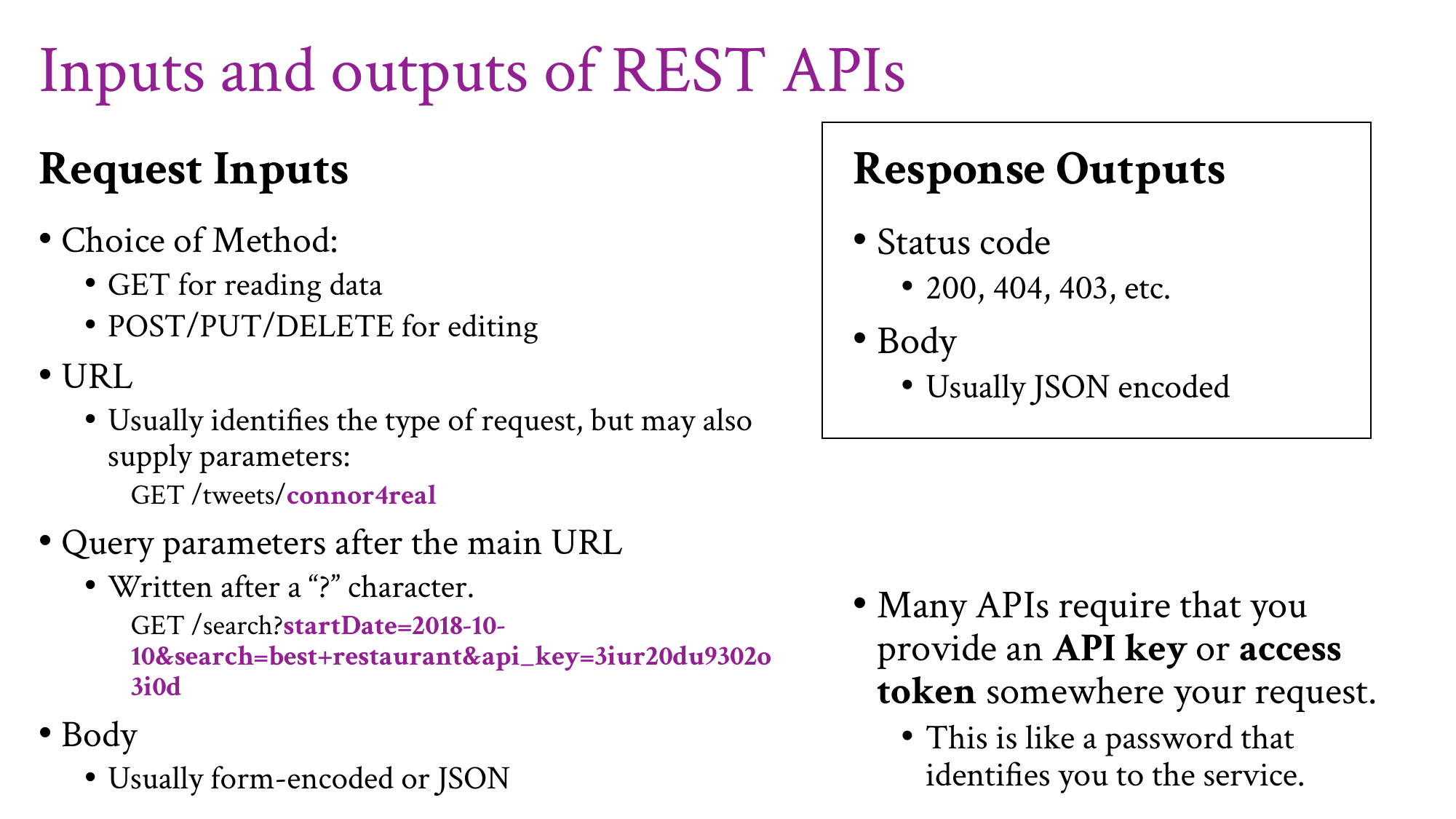

# Inputs and outputs of REST APIs

Request Inputs
Response Outputs
Status code
200, 404, 403, etc.
Body
Usually JSON encoded

Many APIs require that you provide an API key or access token somewhere your request.
This is like a password that identifies you to the service.
Choice of Method:
GET for reading data
POST/PUT/DELETE for editing
URL
Usually identifies the type of request, but may also supply parameters:
GET /tweets/connor4real
Query parameters after the main URL
Written after a “?” character.
GET /search?startDate=2018-10-10&search=best+restaurant&api_key=3iur20du9302o3i0d
Body
Usually form-encoded or JSON